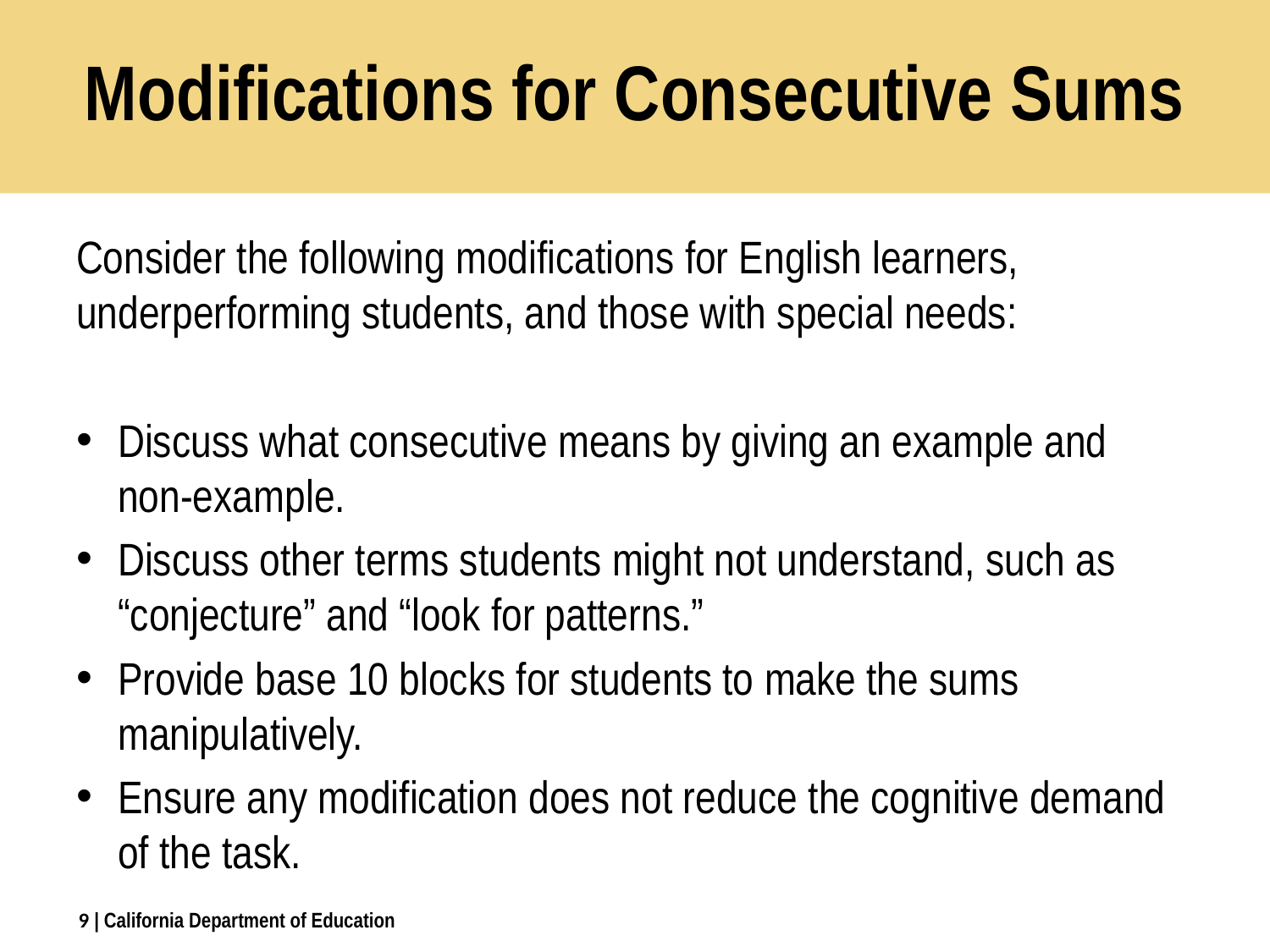

# Modifications for Consecutive Sums
Consider the following modifications for English learners, underperforming students, and those with special needs:

Discuss what consecutive means by giving an example and non-example.
Discuss other terms students might not understand, such as “conjecture” and “look for patterns.”
Provide base 10 blocks for students to make the sums manipulatively.
Ensure any modification does not reduce the cognitive demand of the task.

9
| California Department of Education